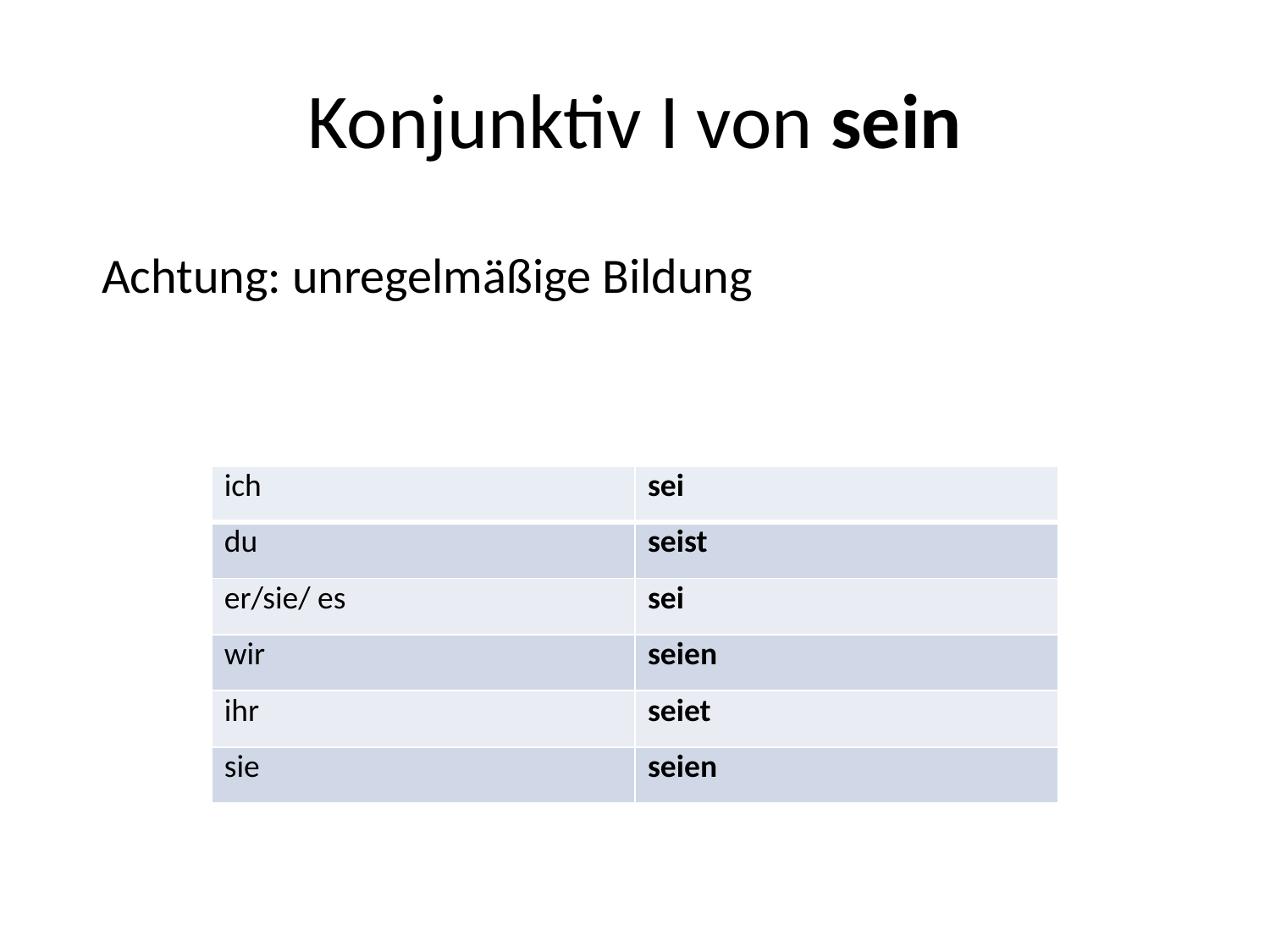

# Konjunktiv I von sein

Achtung: unregelmäßige Bildung
| ich | sei |
| --- | --- |
| du | seist |
| er/sie/ es | sei |
| wir | seien |
| ihr | seiet |
| sie | seien |